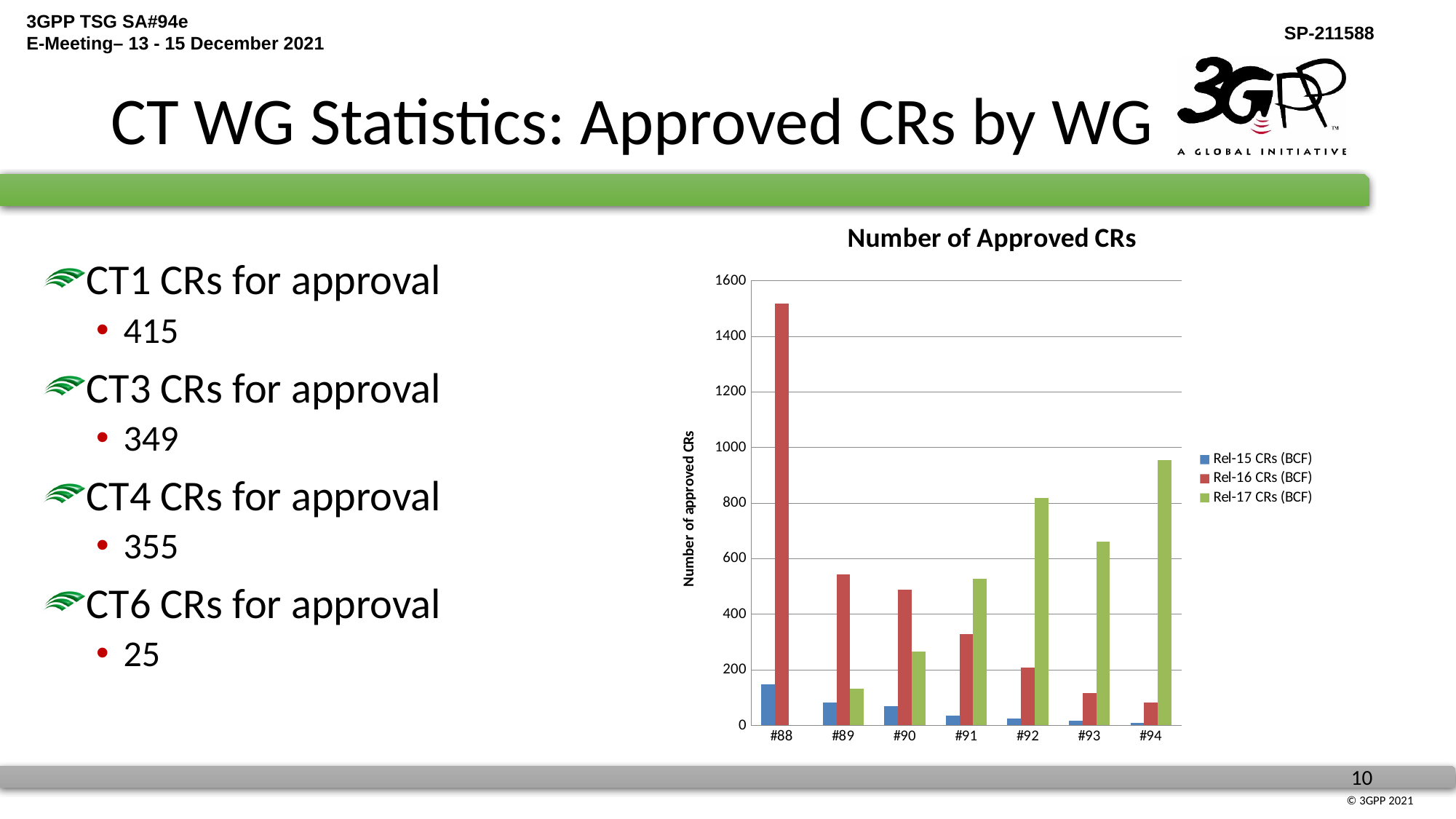

# CT WG Statistics: Approved CRs by WG

### Chart: Number of Approved CRs

| Category | Rel-15 CRs (BCF) | Rel-16 CRs (BCF) | Rel-17 CRs (BCF) |
|---|---|---|---|
| #88 | 148.0 | 1519.0 | None |
| #89 | 82.0 | 544.0 | 132.0 |
| #90 | 68.0 | 489.0 | 266.0 |
| #91 | 36.0 | 328.0 | 529.0 |
| #92 | 25.0 | 209.0 | 818.0 |
| #93 | 16.0 | 117.0 | 661.0 |
| #94 | 10.0 | 83.0 | 956.0 |
CT1 CRs for approval
415
CT3 CRs for approval
349
CT4 CRs for approval
355
CT6 CRs for approval
25